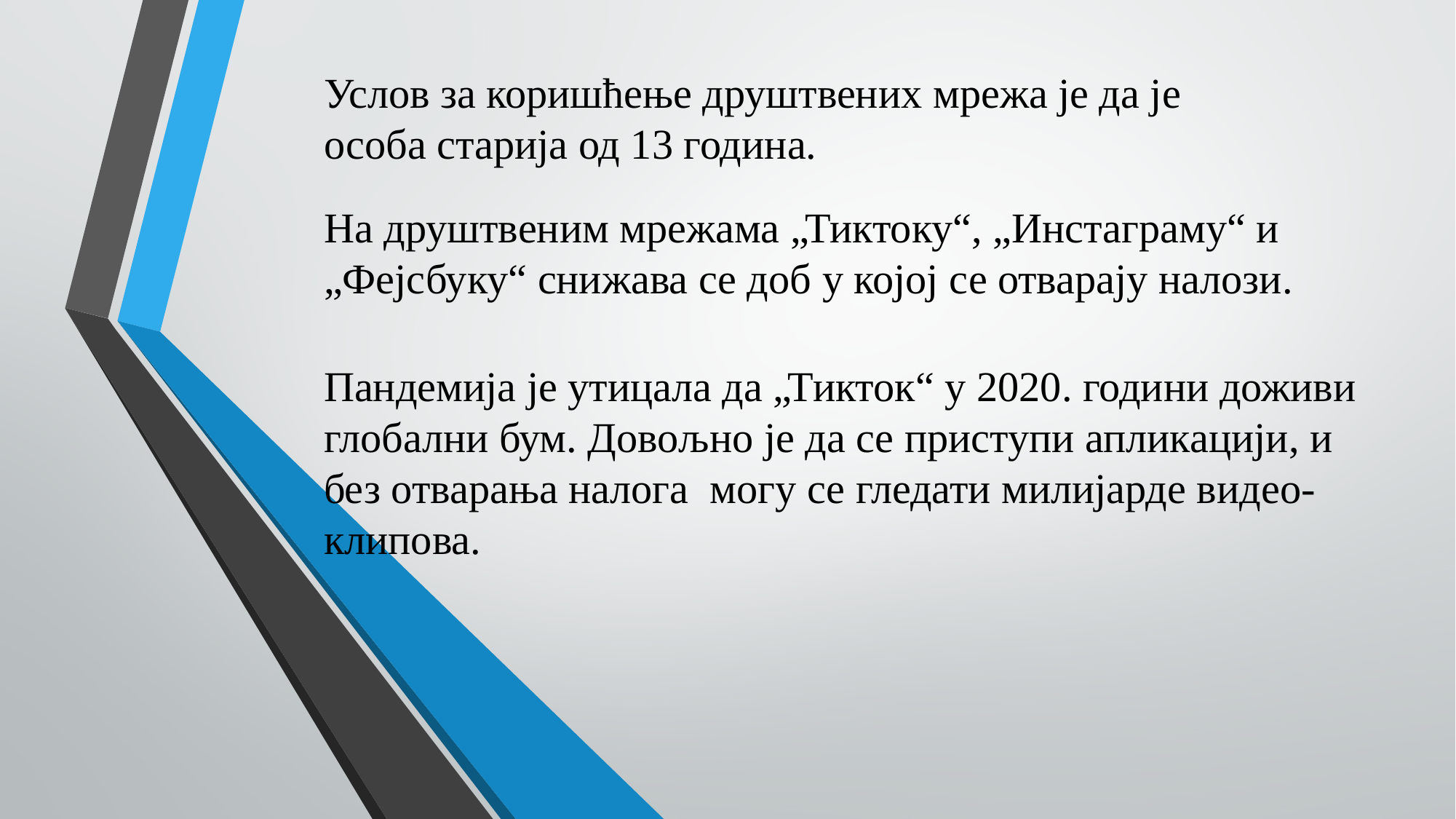

Услов за коришћење друштвених мрежа је да је особа старија од 13 година.
На друштвеним мрежама „Тиктоку“, „Инстаграму“ и „Фејсбуку“ снижава се доб у којој се отварају налози.
Пандемија је утицала да „Тикток“ у 2020. години доживи глобални бум. Довољно је да се приступи апликацији, и без отварања налога  могу се гледати милијарде видео-клипова.